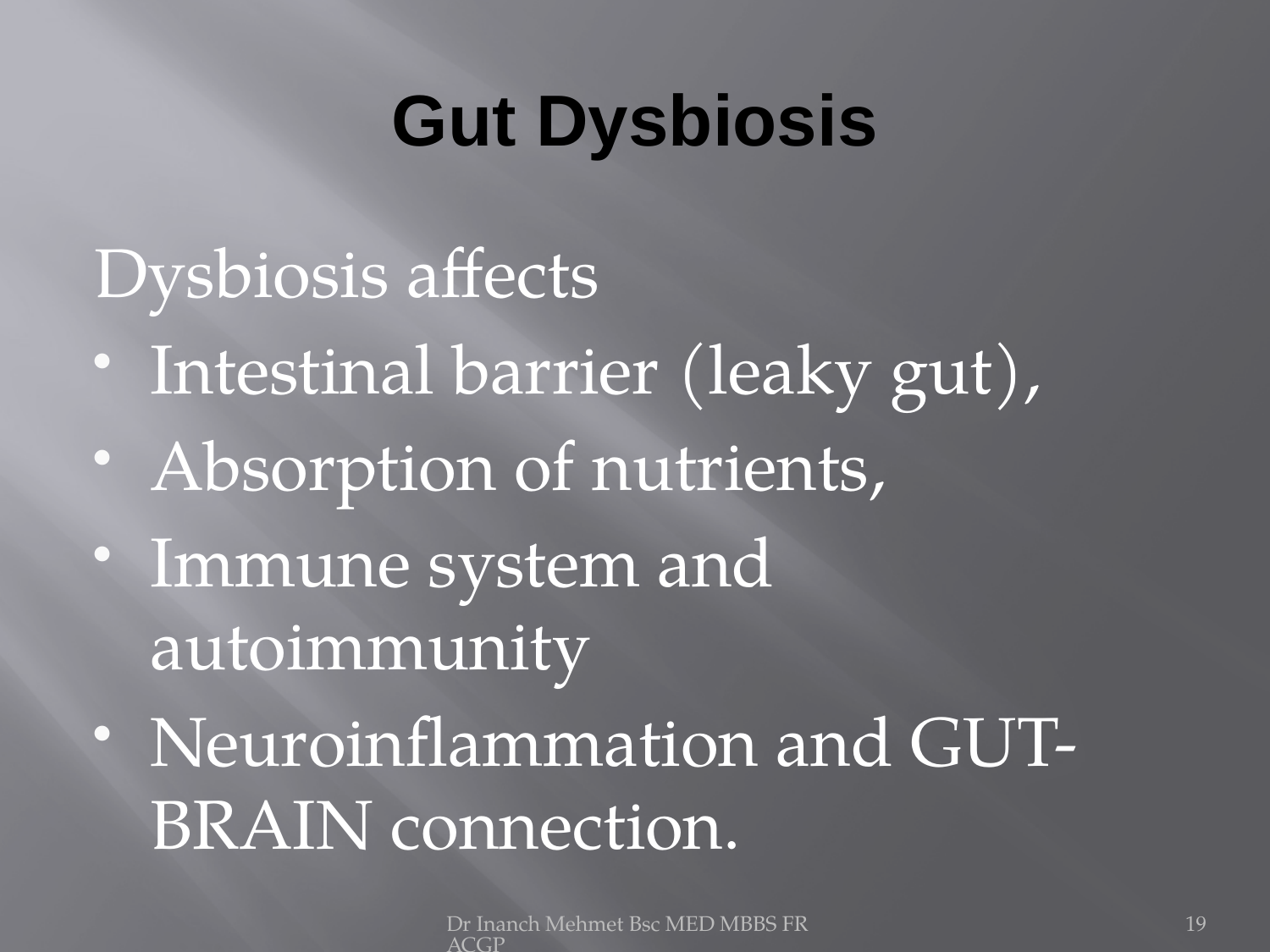

# Gut Dysbiosis
Dysbiosis affects
Intestinal barrier (leaky gut),
Absorption of nutrients,
Immune system and autoimmunity
Neuroinflammation and GUT-BRAIN connection.

Dr Inanch Mehmet Bsc MED MBBS FRACGP
19